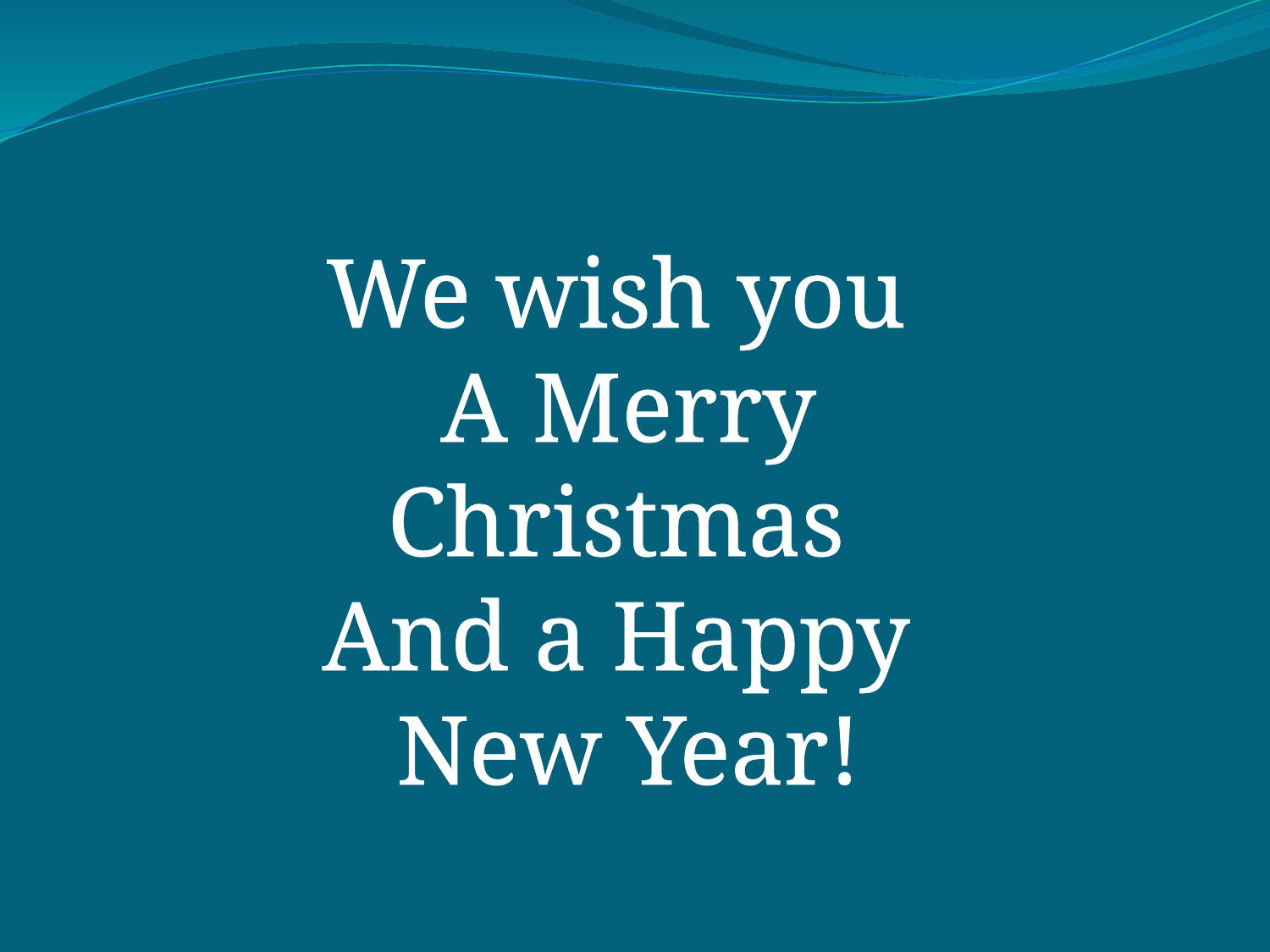

We wish you
A Merry Christmas
And a Happy
New Year!